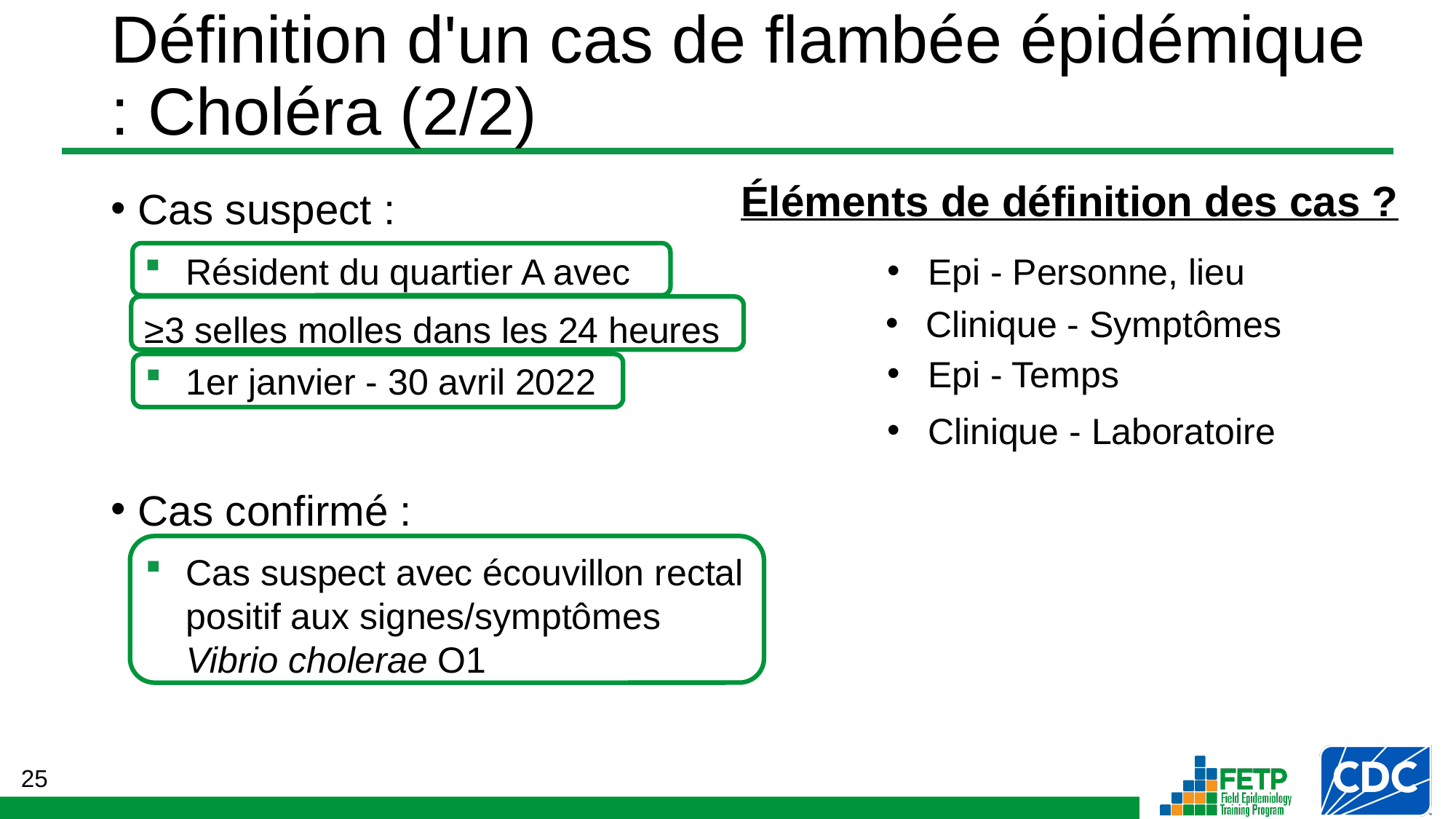

# Définition d'un cas de flambée épidémique : Choléra (2/2)
Éléments de définition des cas ?

Cas suspect :
Résident du quartier A avec
≥3 selles molles dans les 24 heures
1er janvier - 30 avril 2022

Cas confirmé :
Cas suspect avec écouvillon rectal positif aux signes/symptômes Vibrio cholerae O1

Epi - Personne, lieu

Clinique - Symptômes

Epi - Temps

Clinique - Laboratoire